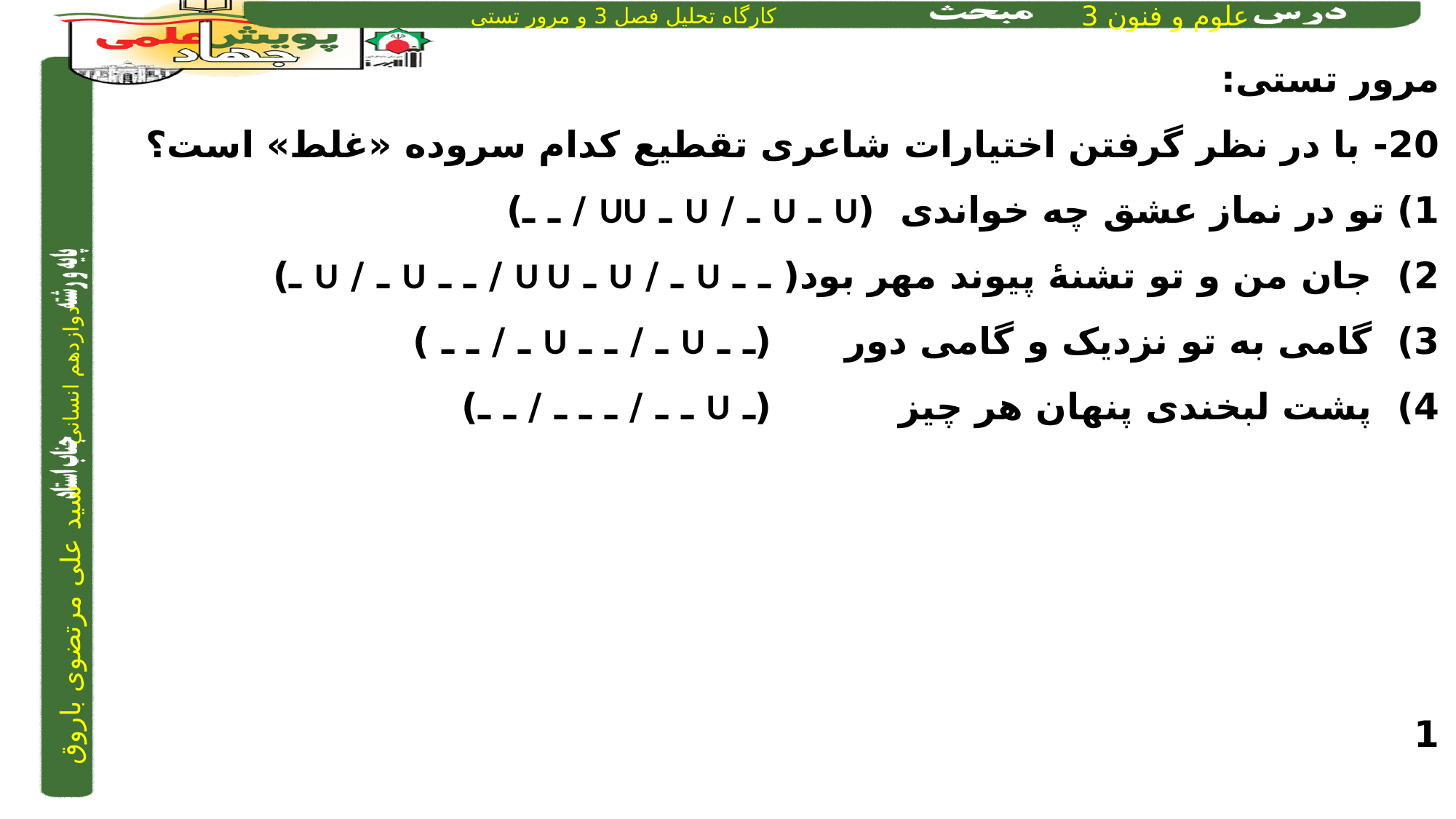

مرور تستی:
20- با در نظر گرفتن اختیارات شاعری تقطیع کدام سروده «غلط» است؟
1) تو در نماز عشق چه خواندی	 	 (U ـ U ـ / U ـ UU / ـ ـ)
2)  جان من و تو تشنۀ پیوند مهر بود	( ـ ـ U ـ / U ـ U U / ـ ـ U ـ / U ـ)
3)  گامی به تو نزدیک و گامی دور	 	 (ـ ـ U ـ / ـ ـ U ـ / ـ ـ )
4)  پشت لبخندی پنهان هر چیز 	 	 (ـ U ـ ـ / ـ ـ ـ / ـ ـ)

1